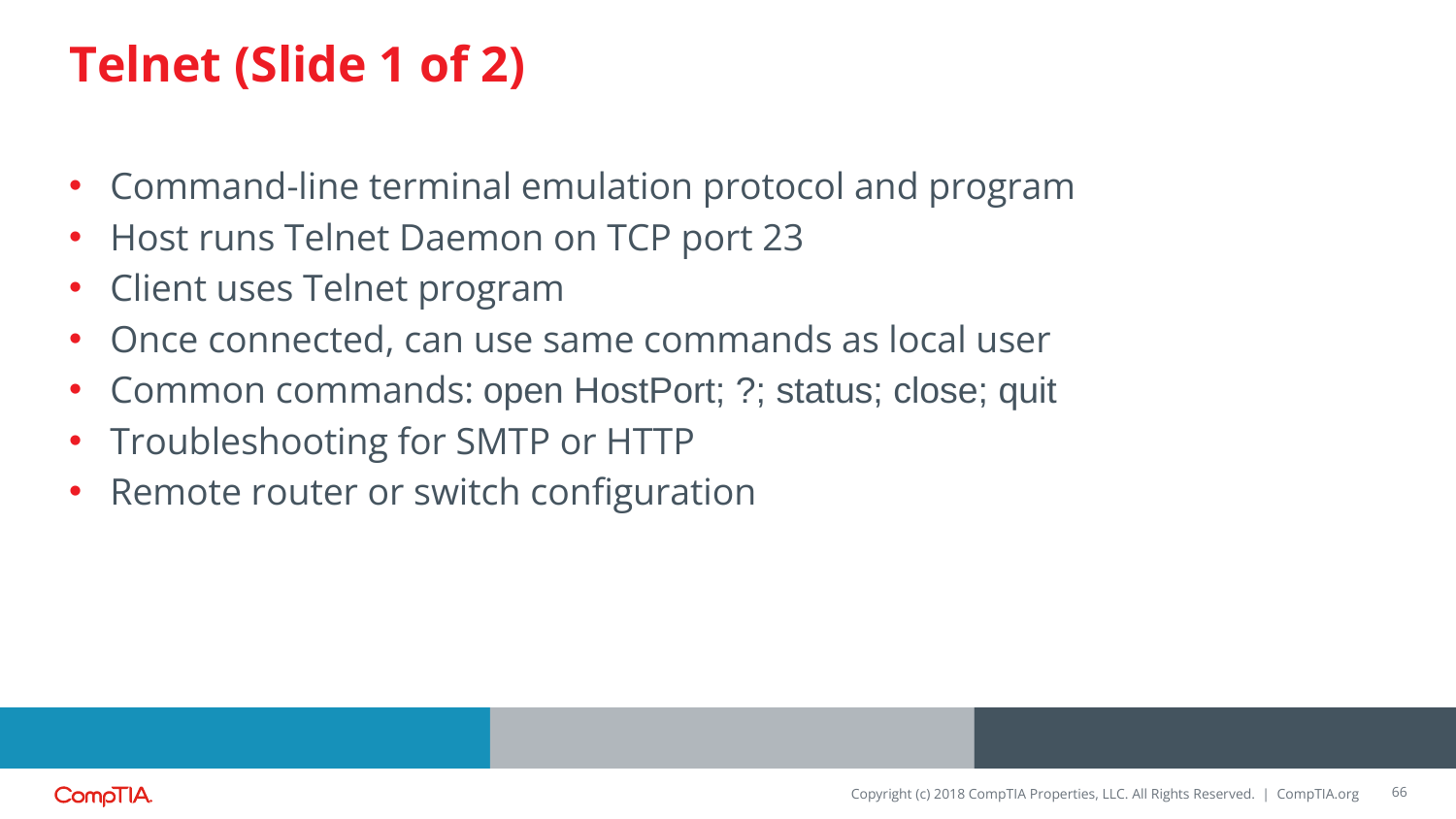

# Telnet (Slide 1 of 2)
Command-line terminal emulation protocol and program
Host runs Telnet Daemon on TCP port 23
Client uses Telnet program
Once connected, can use same commands as local user
Common commands: open HostPort; ?; status; close; quit
Troubleshooting for SMTP or HTTP
Remote router or switch configuration
66